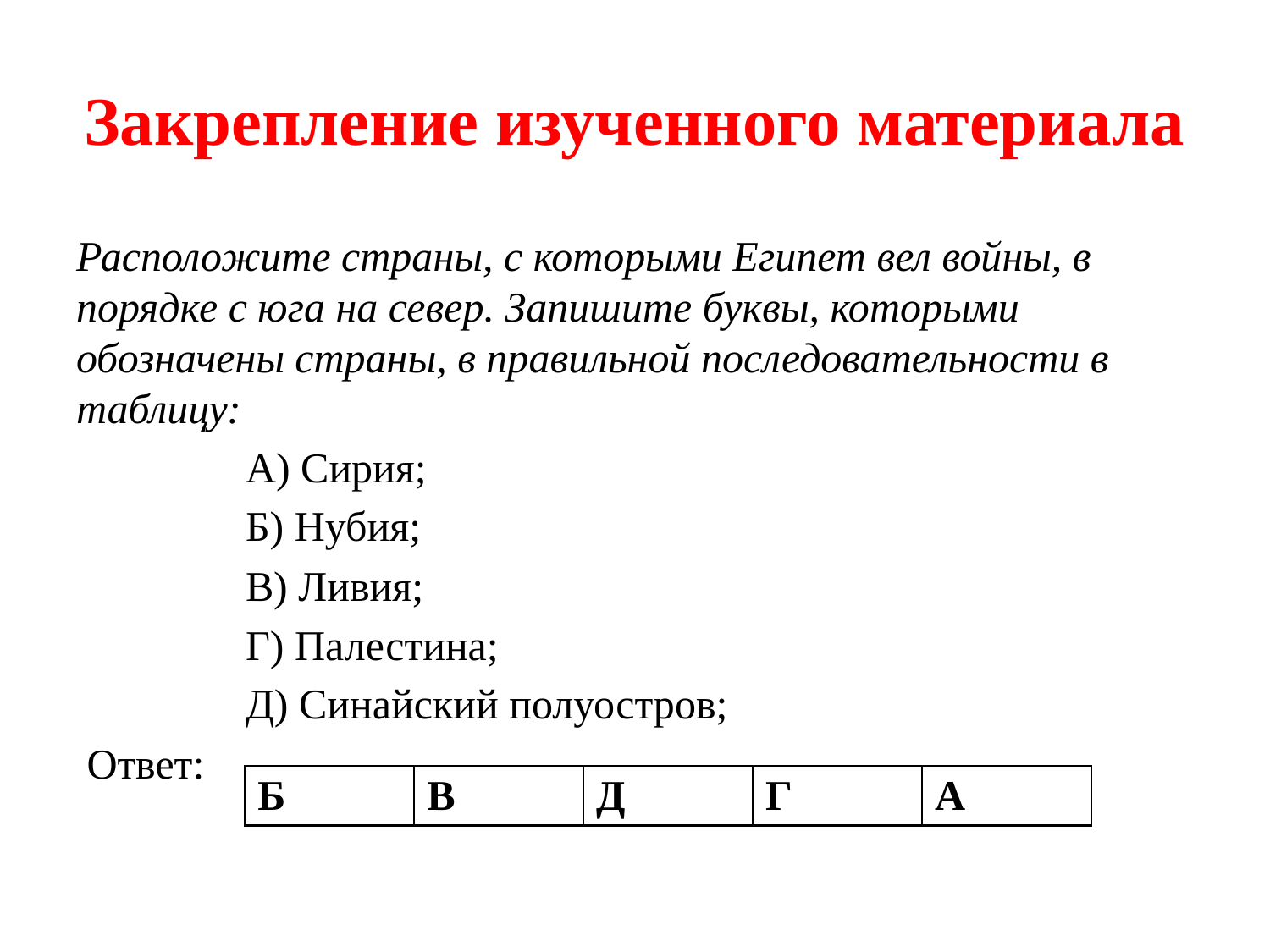

# Закрепление изученного материала
Расположите страны, с которыми Египет вел войны, в порядке с юга на север. Запишите буквы, которыми обозначены страны, в правильной последовательности в таблицу:
                А) Сирия;
                Б) Нубия;
                В) Ливия;
                Г) Палестина;
                Д) Синайский полуостров;
 Ответ:
| Б | В | Д | Г | А |
| --- | --- | --- | --- | --- |